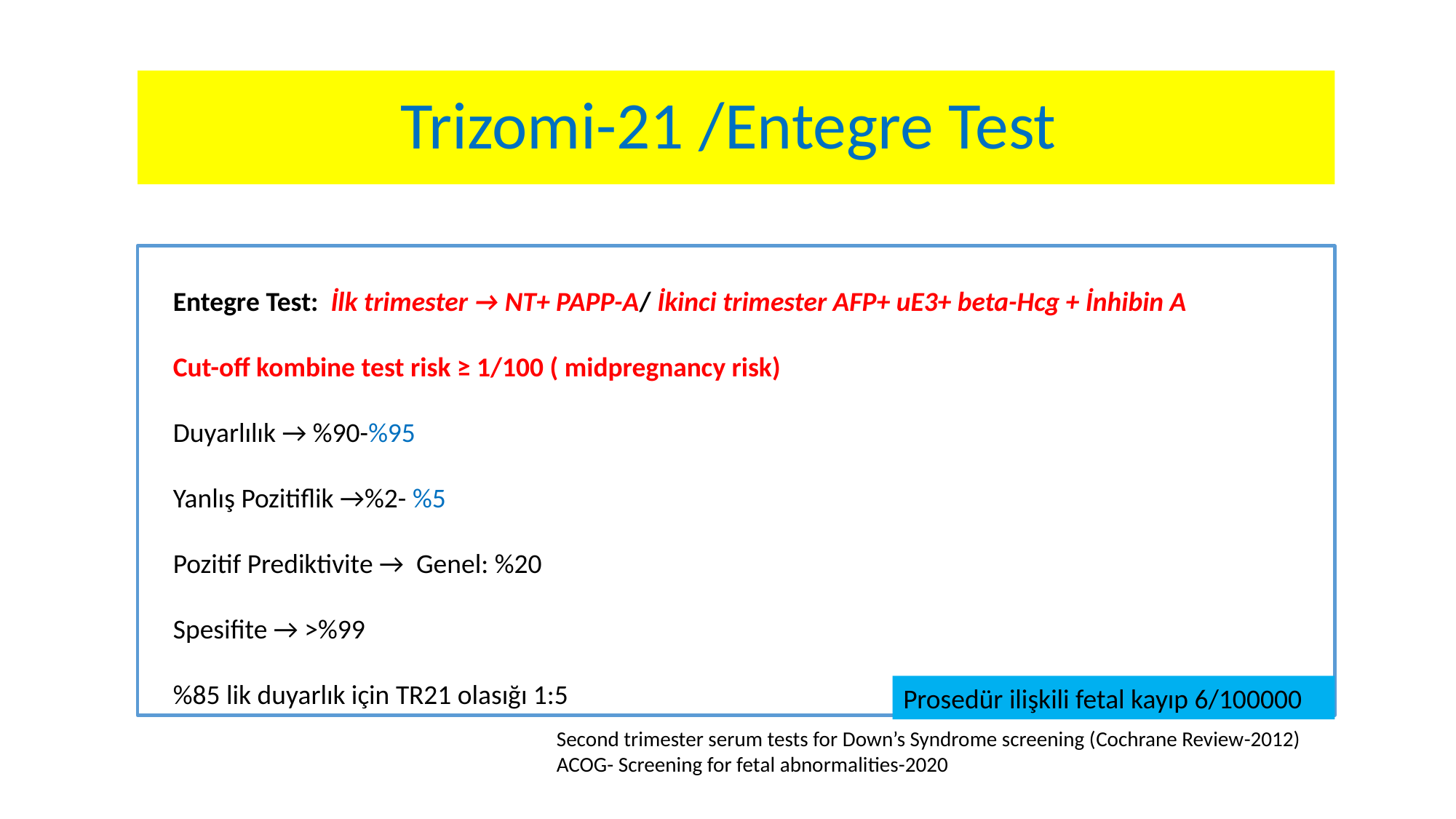

# Trizomi-21 /Entegre Test
    Entegre Test:  İlk trimester → NT+ PAPP-A/ İkinci trimester AFP+ uE3+ beta-Hcg + İnhibin A
    Cut-off kombine test risk ≥ 1/100 ( midpregnancy risk)
    Duyarlılık → %90-%95
    Yanlış Pozitiflik →%2- %5
    Pozitif Prediktivite →  Genel: %20
    Spesifite → >%99
    %85 lik duyarlık için TR21 olasığı 1:5
Prosedür ilişkili fetal kayıp 6/100000
Second trimester serum tests for Down’s Syndrome screening (Cochrane Review-2012)
ACOG- Screening for fetal abnormalities-2020